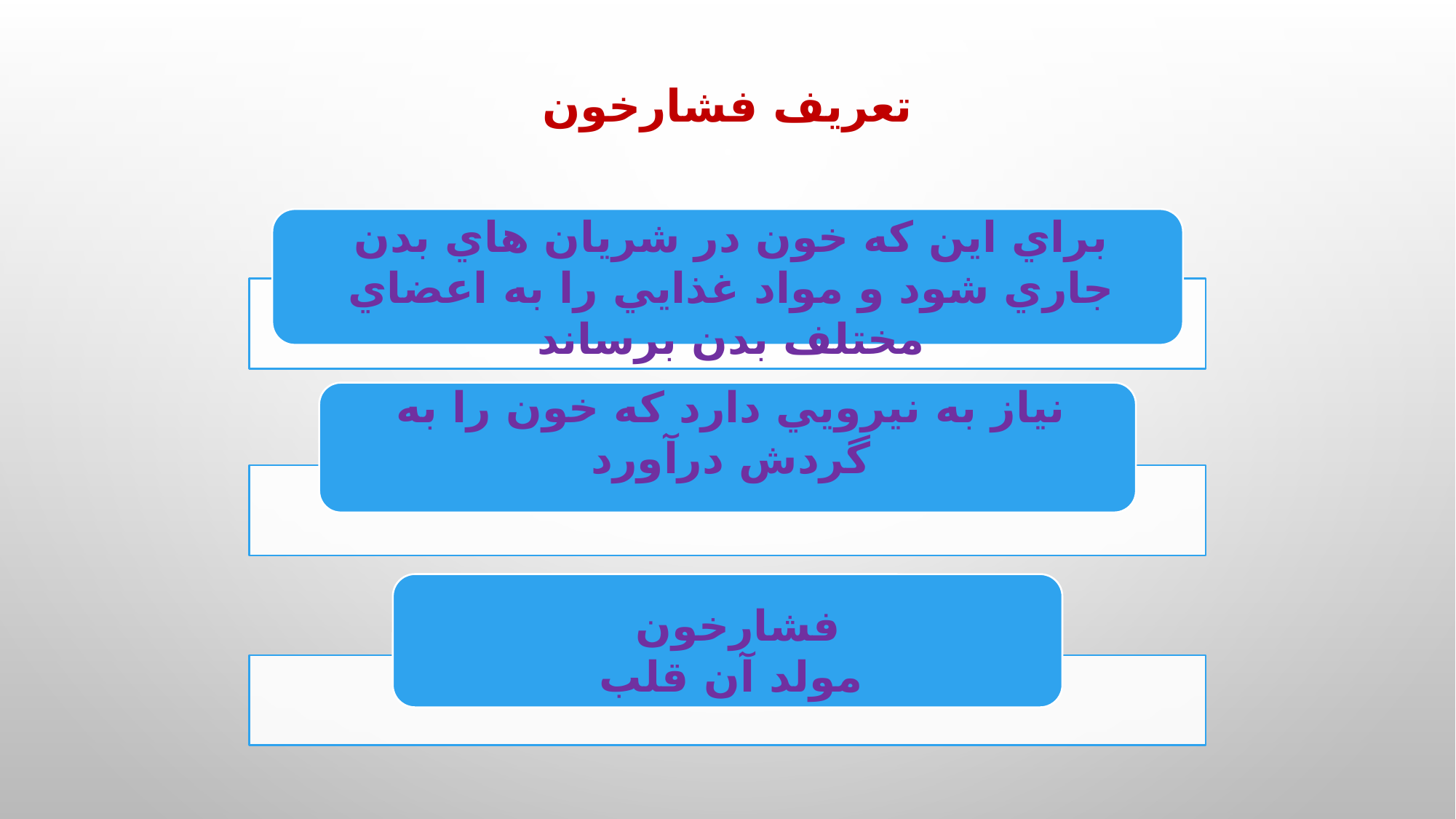

# تعريف فشارخون

براي اين كه خون در شريان هاي بدن جاري شود و مواد غذايي را به اعضاي مختلف بدن برساند

نياز به نيرويي دارد كه خون را به گردش درآورد

فشارخون
مولد آن قلب